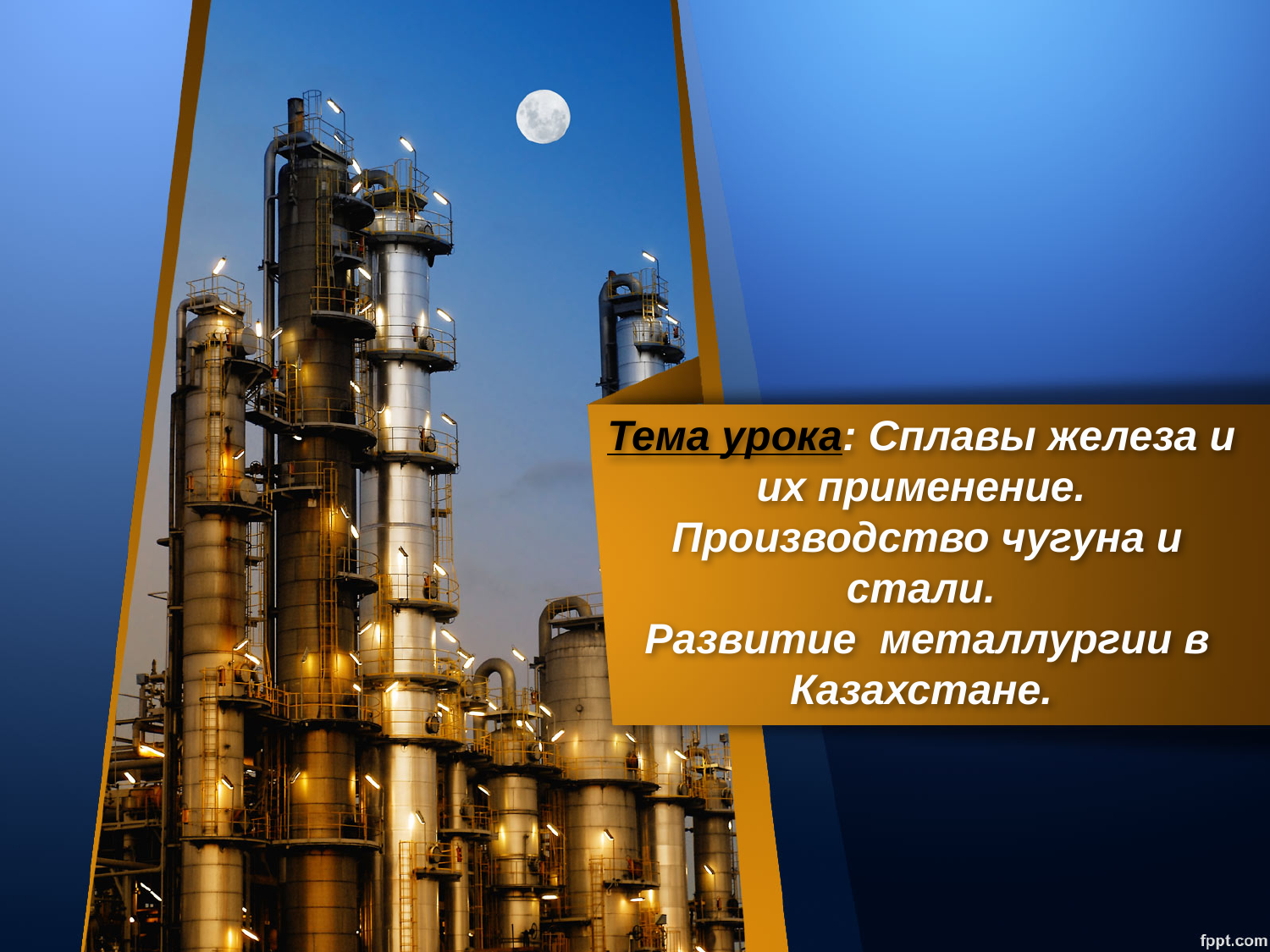

# Тема урока: Сплавы железа и их применение. Производство чугуна и стали. Развитие  металлургии в Казахстане.